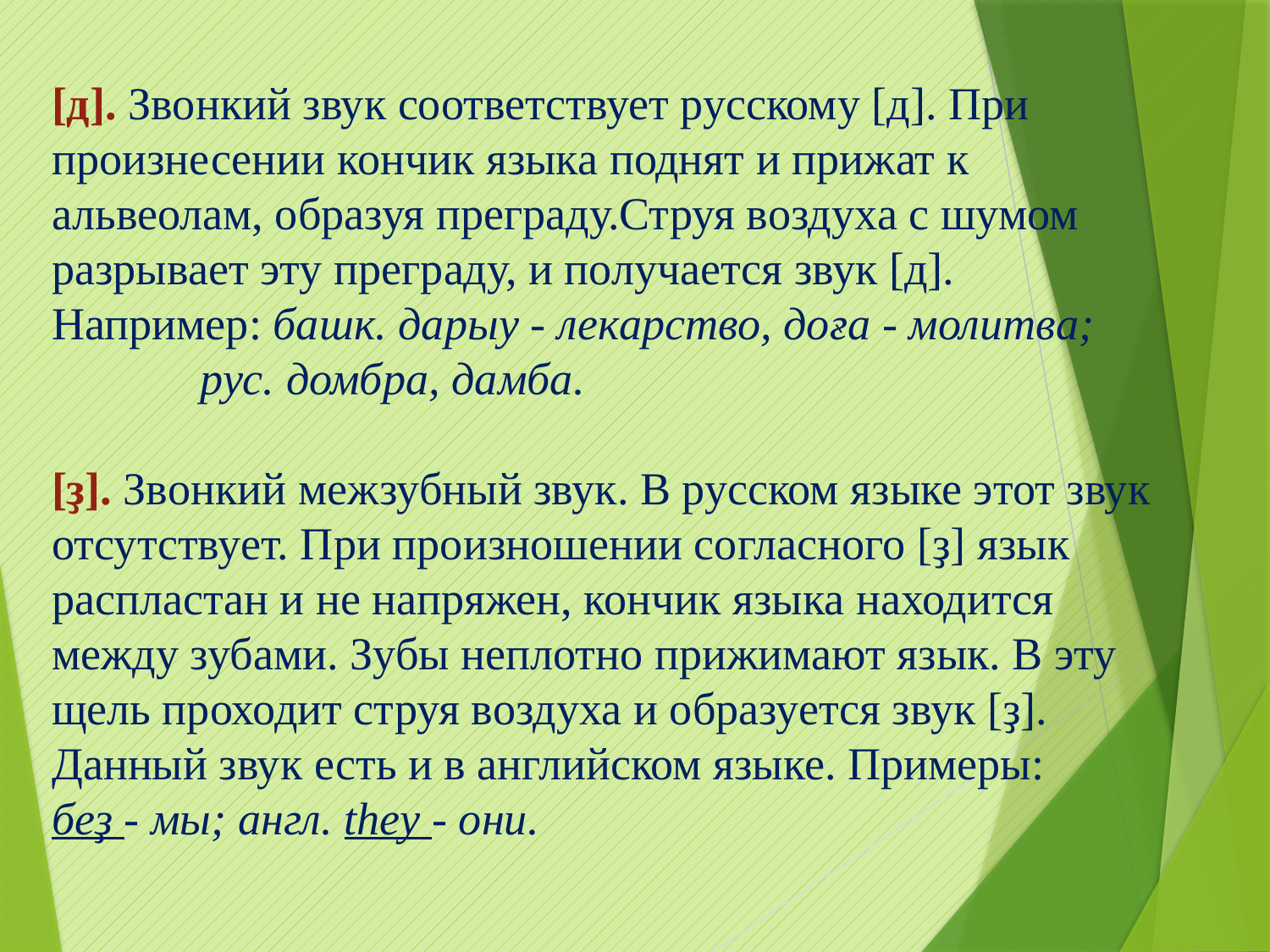

[д]. Звонкий звук соответствует русскому [д]. При произнесении кончик языка поднят и прижат к альвеолам, образуя преграду.Струя воздуха с шумом разрывает эту преграду, и получается звук [д]. Например: башк. дарыу - лекарство, доға - молитва;                    рус. домбра, дамба.
[ҙ]. Звонкий межзубный звук. В русском языке этот звук отсутствует. При произношении согласного [ҙ] язык распластан и не напряжен, кончик языка находится между зубами. Зубы неплотно прижимают язык. В эту щель проходит струя воздуха и образуется звук [ҙ].
Данный звук есть и в английском языке. Примеры:
беҙ - мы; англ. they - они.